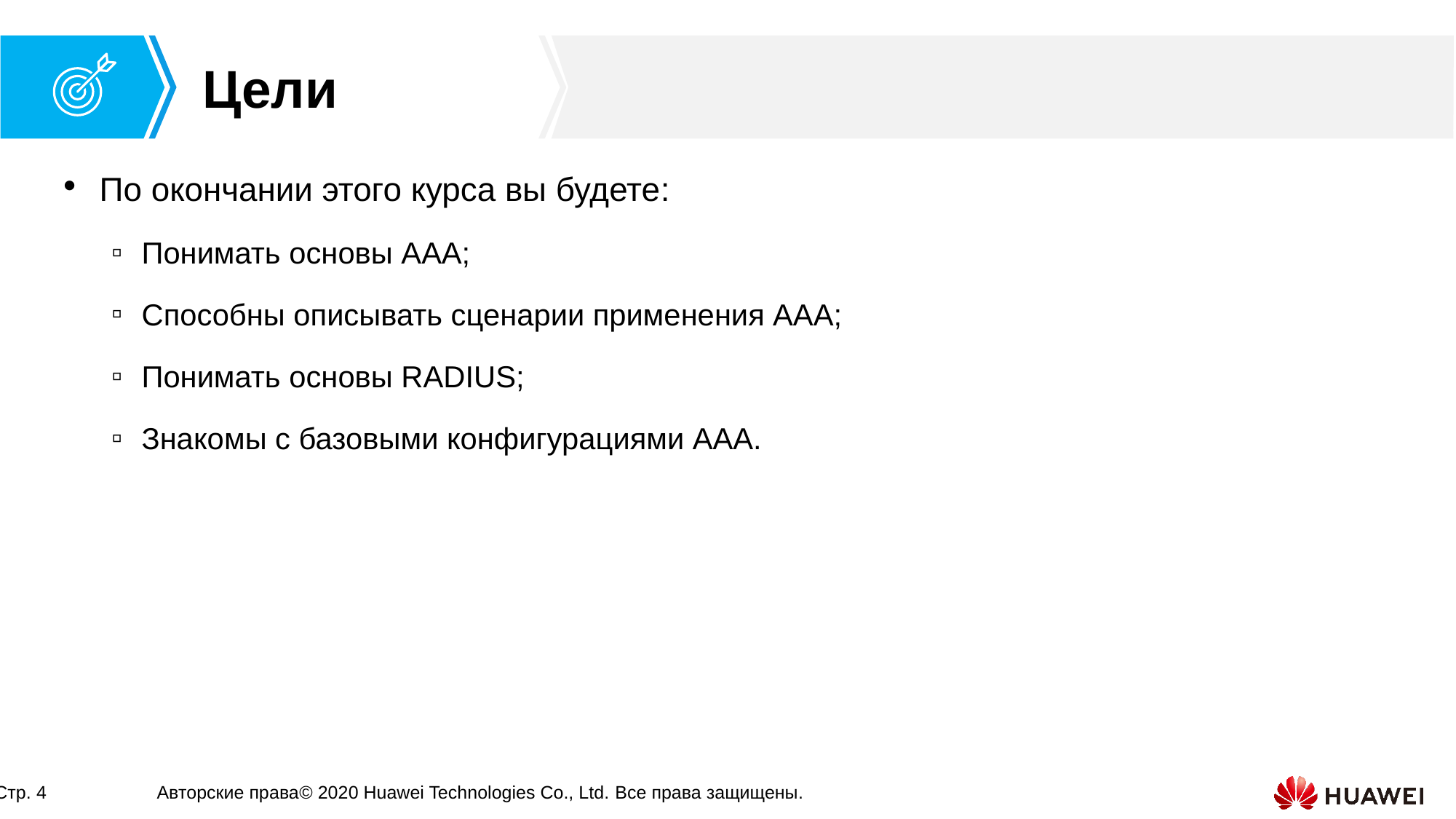

По окончании этого курса вы будете:
Понимать основы AAA;
Способны описывать сценарии применения AAA;
Понимать основы RADIUS;
Знакомы с базовыми конфигурациями AAA.